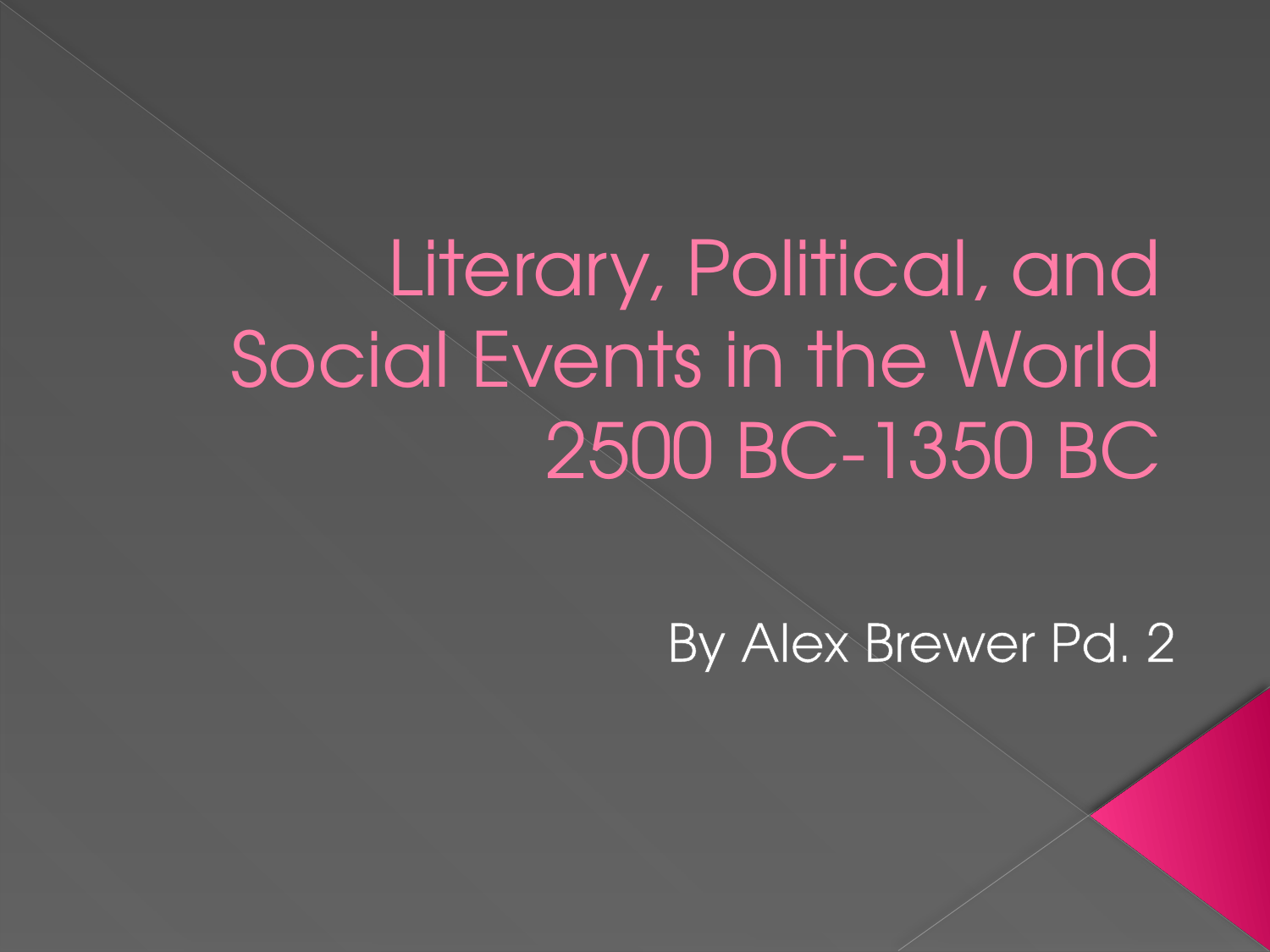

# Literary, Political, and Social Events in the World 2500 BC-1350 BC
By Alex Brewer Pd. 2